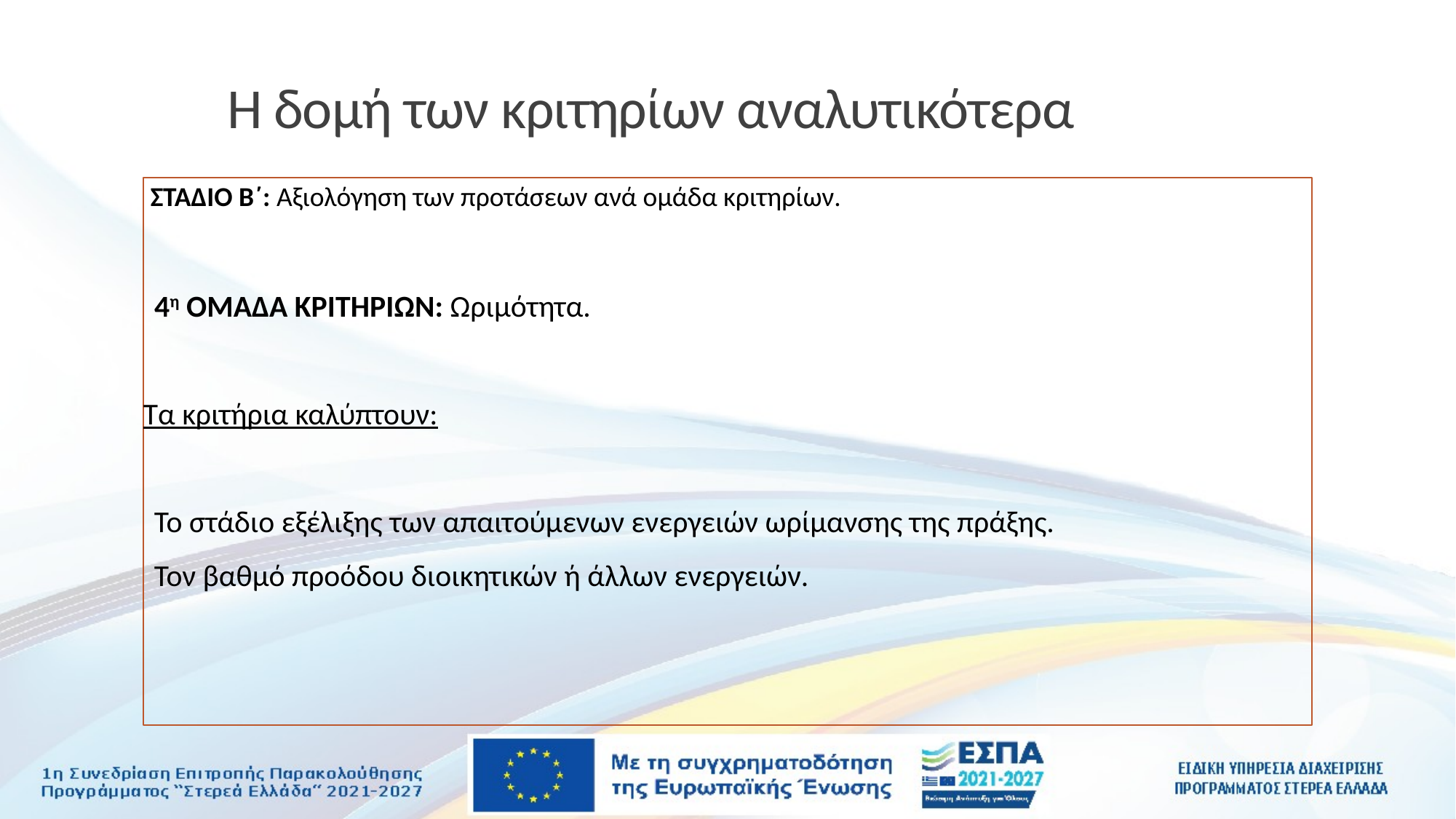

# Η δομή των κριτηρίων αναλυτικότερα
ΣΤΑΔΙΟ Β΄: Αξιολόγηση των προτάσεων ανά ομάδα κριτηρίων.

4η ΟΜΑΔΑ ΚΡΙΤΗΡΙΩΝ: Ωριμότητα.

Τα κριτήρια καλύπτουν:

Το στάδιο εξέλιξης των απαιτούμενων ενεργειών ωρίμανσης της πράξης.
Τον βαθμό προόδου διοικητικών ή άλλων ενεργειών.